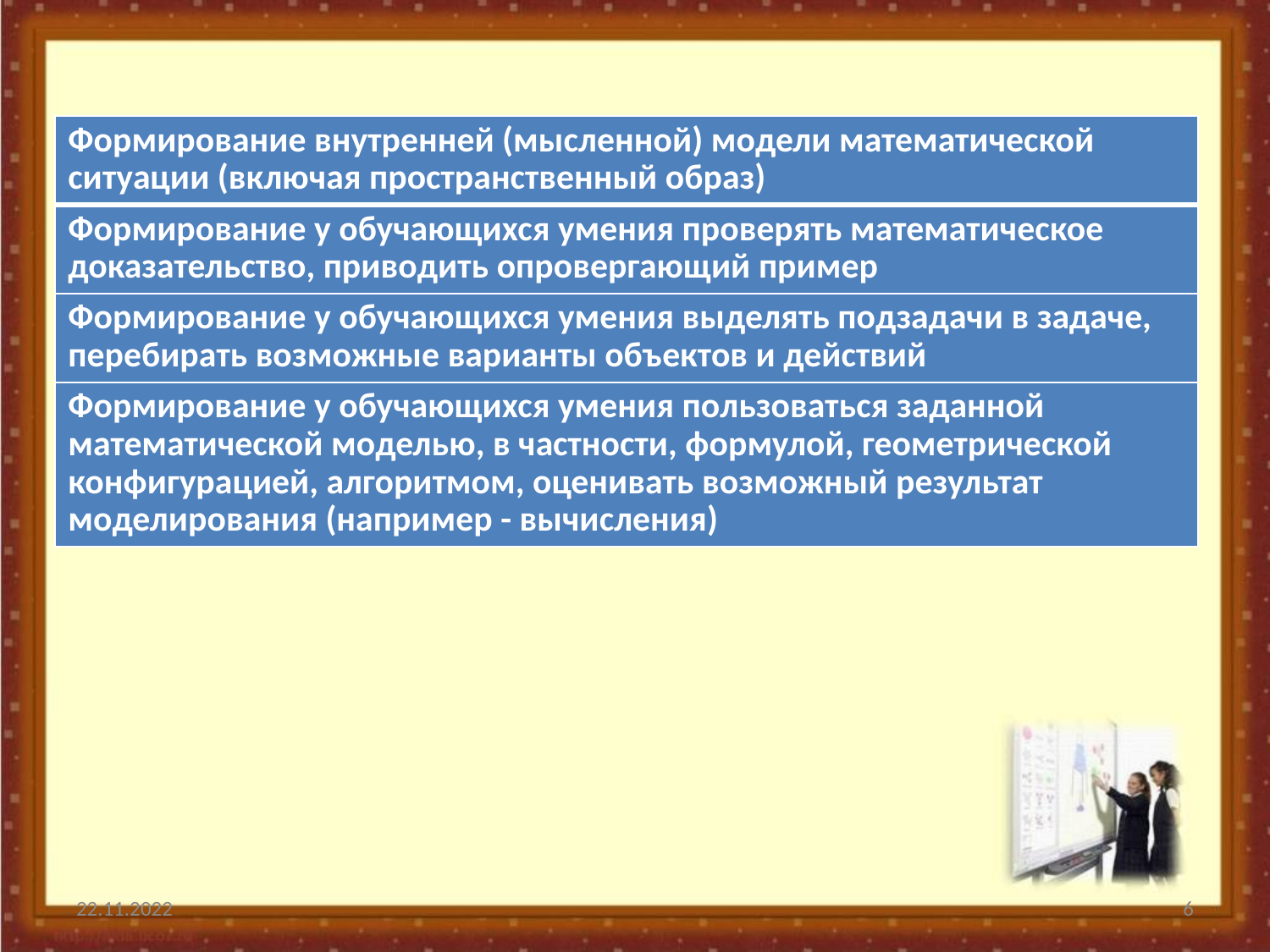

| Формирование внутренней (мысленной) модели математической ситуации (включая пространственный образ) |
| --- |
| Формирование у обучающихся умения проверять математическое доказательство, приводить опровергающий пример |
| Формирование у обучающихся умения выделять подзадачи в задаче, перебирать возможные варианты объектов и действий |
| Формирование у обучающихся умения пользоваться заданной математической моделью, в частности, формулой, геометрической конфигурацией, алгоритмом, оценивать возможный результат моделирования (например - вычисления) |
22.11.2022
6